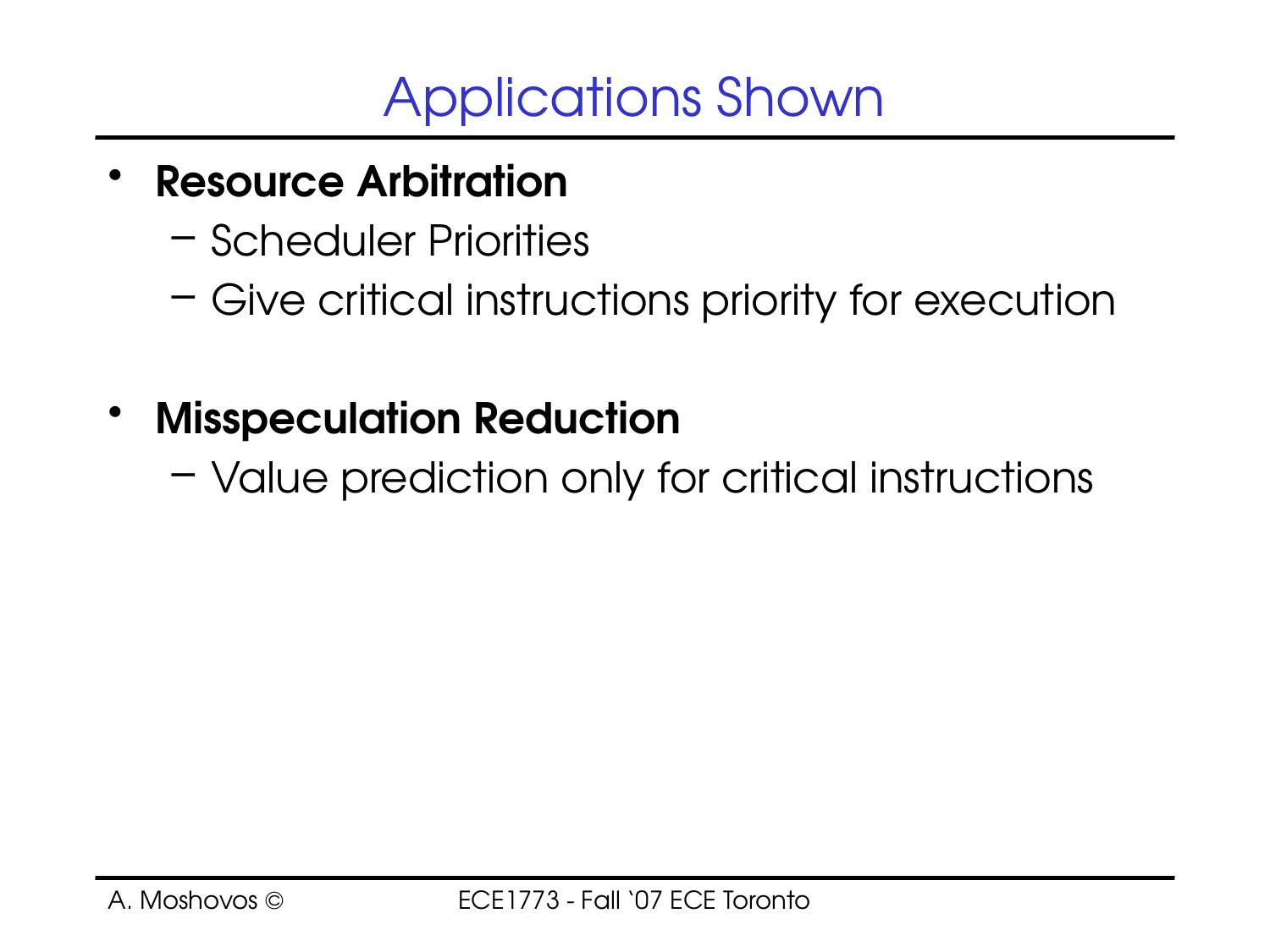

# Applications Shown
Resource Arbitration
Scheduler Priorities
Give critical instructions priority for execution

Misspeculation Reduction
Value prediction only for critical instructions
A. Moshovos ©
ECE1773 - Fall ‘07 ECE Toronto